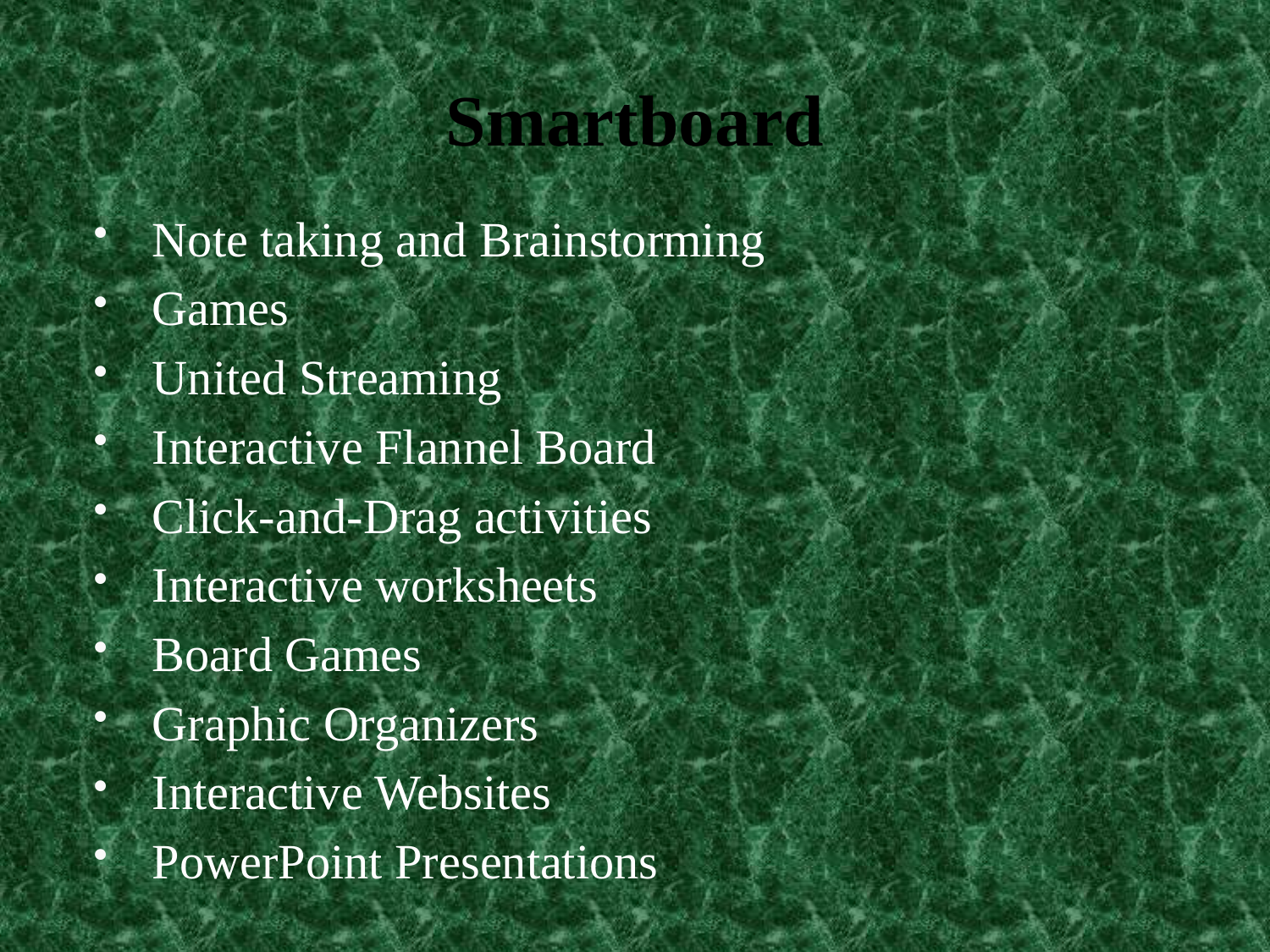

# Smartboard
Note taking and Brainstorming
Games
United Streaming
Interactive Flannel Board
Click-and-Drag activities
Interactive worksheets
Board Games
Graphic Organizers
Interactive Websites
PowerPoint Presentations